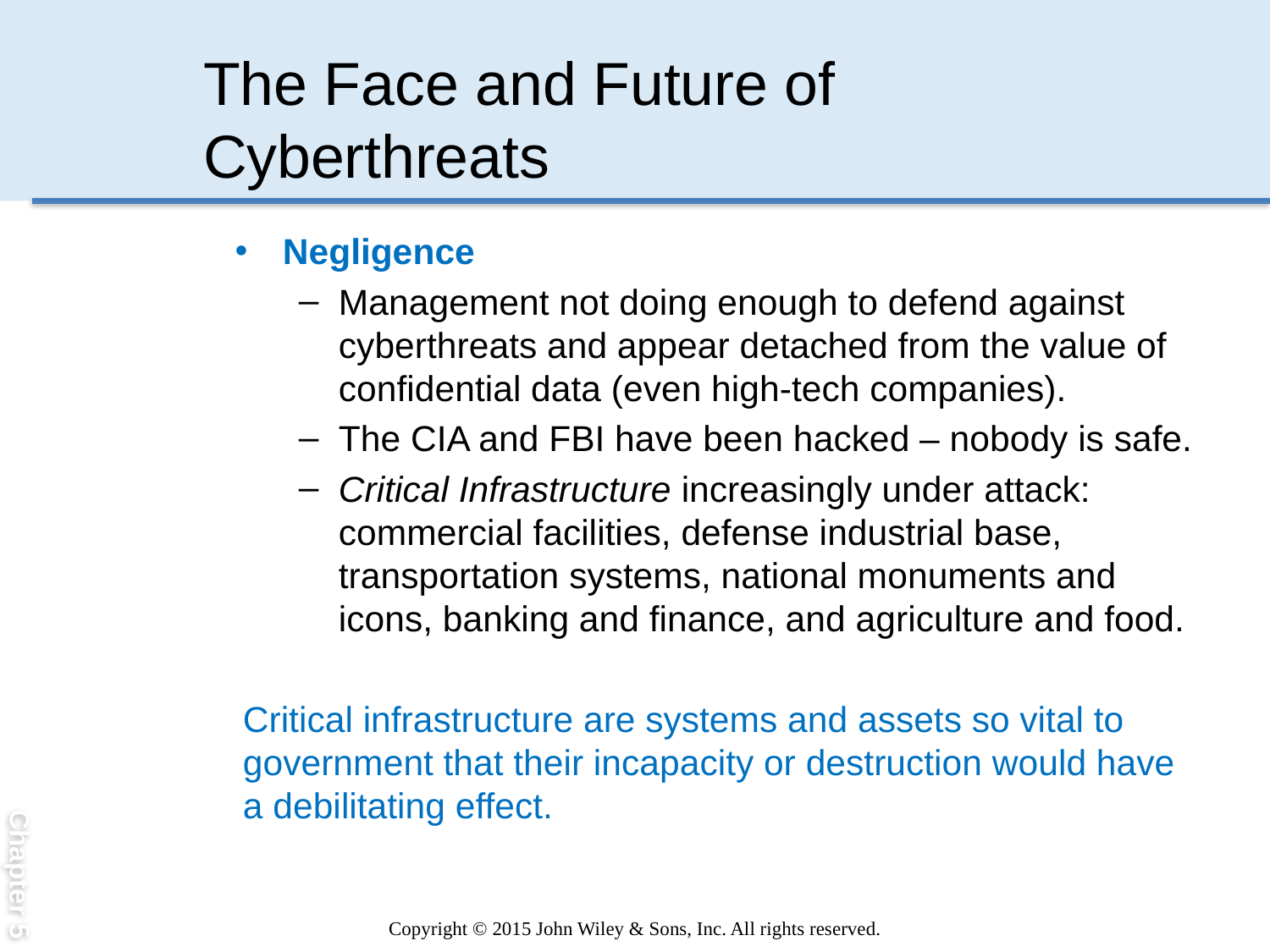

Chapter 5
# The Face and Future of Cyberthreats
Negligence
Management not doing enough to defend against cyberthreats and appear detached from the value of confidential data (even high-tech companies).
The CIA and FBI have been hacked – nobody is safe.
Critical Infrastructure increasingly under attack: commercial facilities, defense industrial base, transportation systems, national monuments and icons, banking and finance, and agriculture and food.

Critical infrastructure are systems and assets so vital to government that their incapacity or destruction would have a debilitating effect.